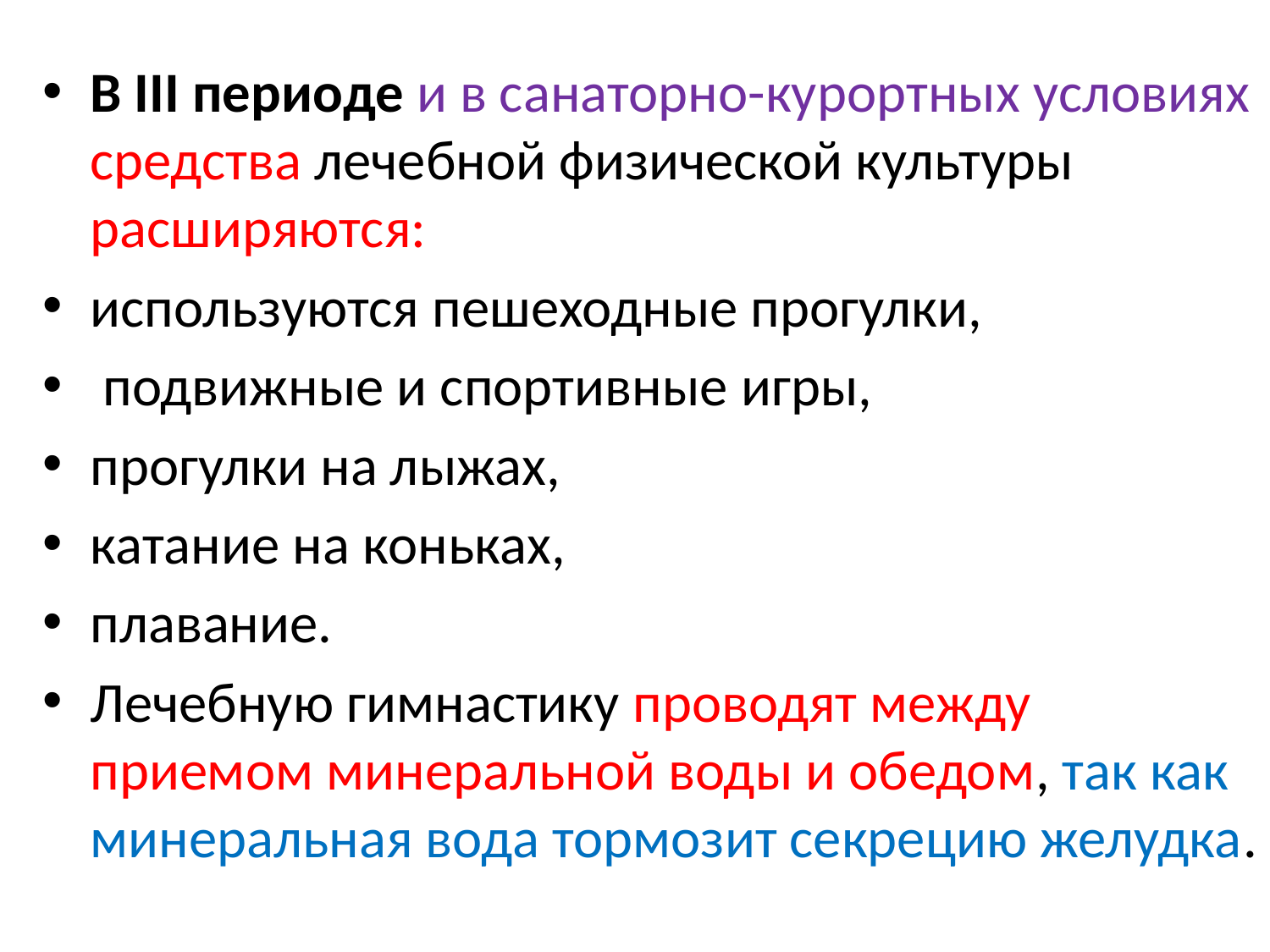

В III периоде и в санаторно-курортных условиях средства лечебной физической культуры расширяются:
используются пешеходные прогулки,
 подвижные и спортивные игры,
прогулки на лыжах,
катание на коньках,
плавание.
Лечебную гимнастику проводят между приемом минеральной воды и обедом, так как минеральная вода тормозит секрецию желудка.